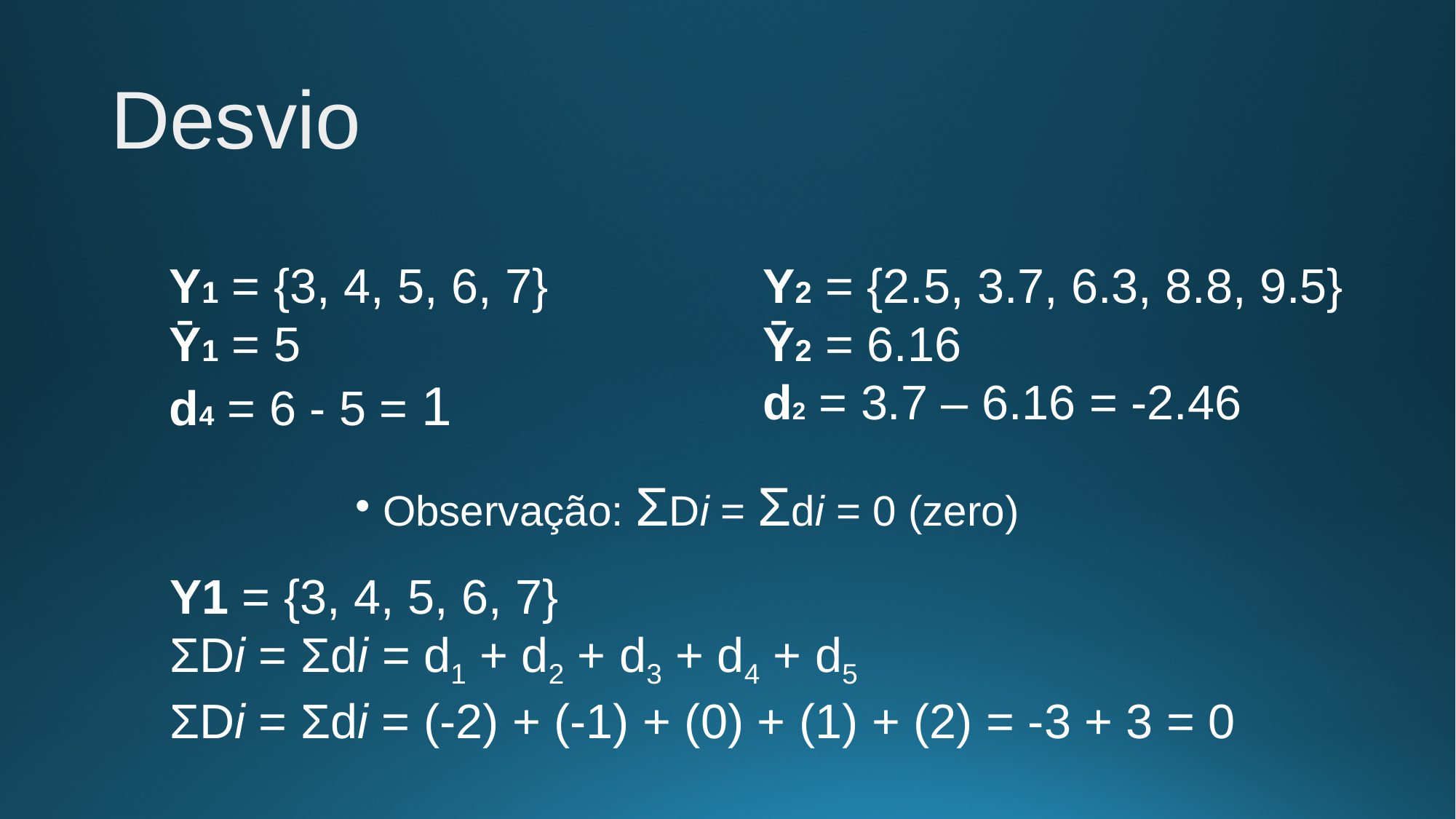

Desvio
Y1 = {3, 4, 5, 6, 7}
Ῡ1 = 5
d4 = 6 - 5 = 1
Y2 = {2.5, 3.7, 6.3, 8.8, 9.5}
Ῡ2 = 6.16
d2 = 3.7 – 6.16 = -2.46

Observação: ΣDi = Σdi = 0 (zero)
Y1 = {3, 4, 5, 6, 7}
ΣDi = Σdi = d1 + d2 + d3 + d4 + d5
ΣDi = Σdi = (-2) + (-1) + (0) + (1) + (2) = -3 + 3 = 0